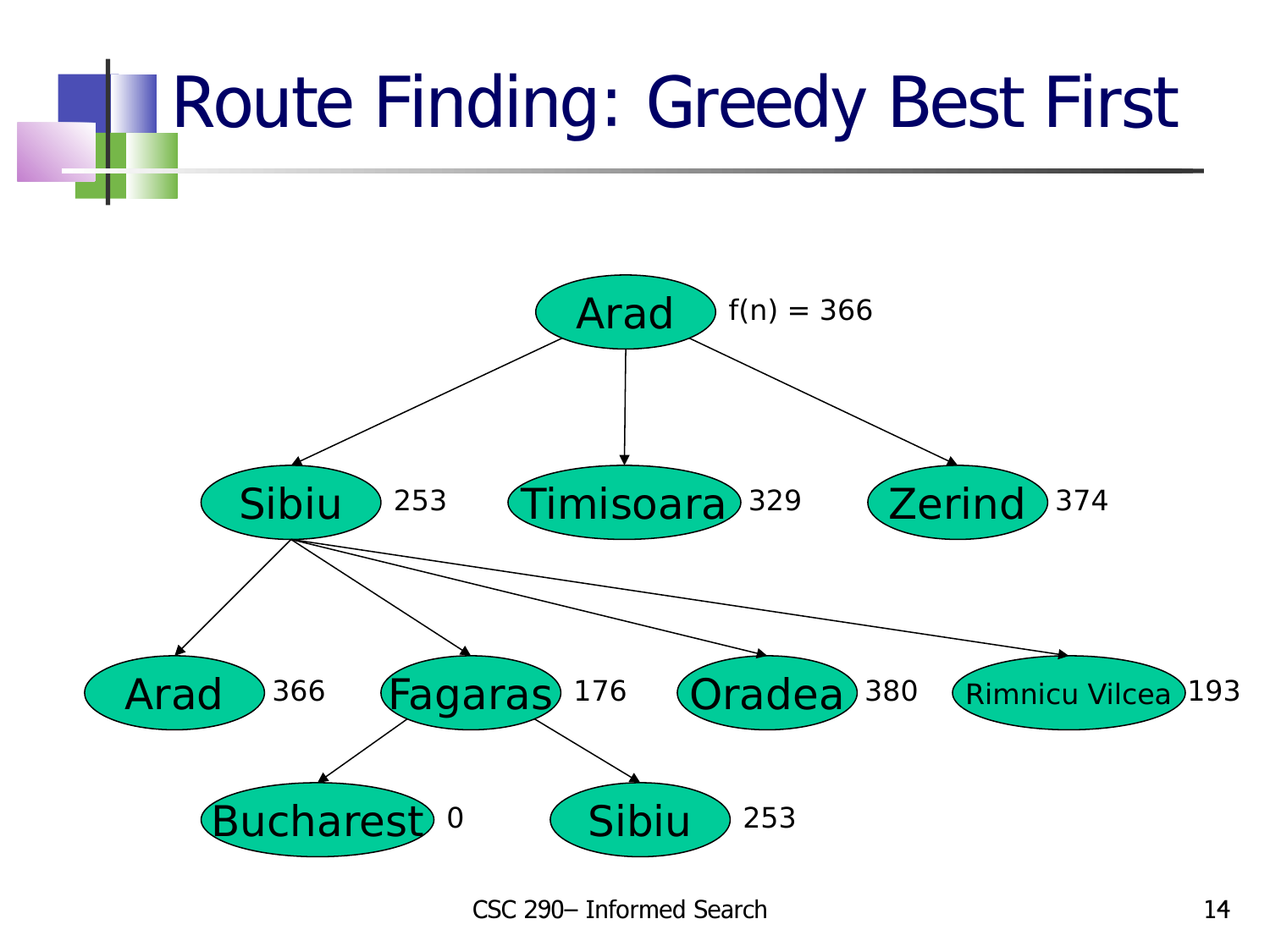

# Route Finding: Greedy Best First
Arad
f(n) = 366
Sibiu
Timisoara
Zerind
253
329
374
Arad
Fagaras
Oradea
Rimnicu Vilcea
366
176
380
193
Bucharest
Sibiu
0
253